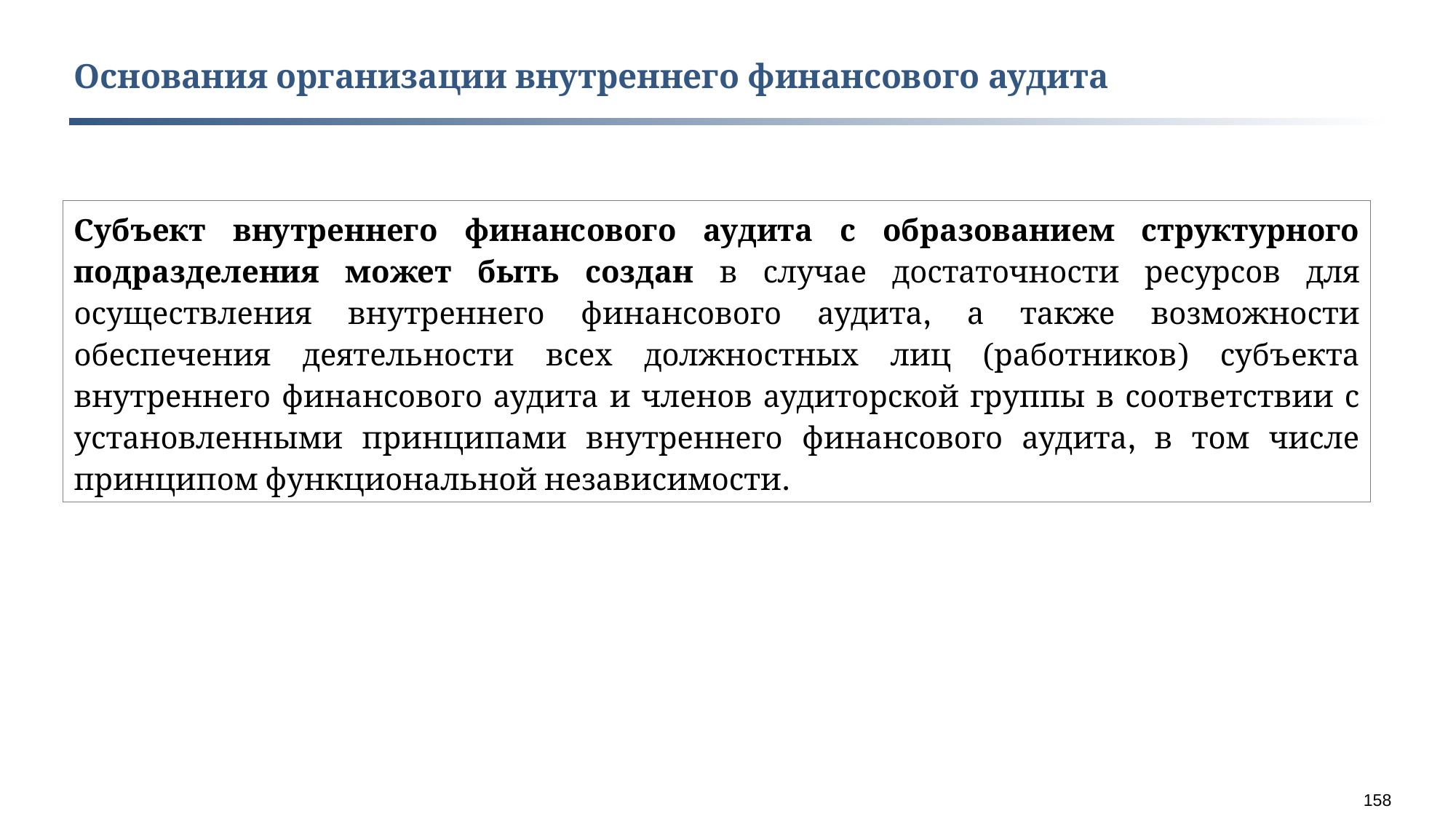

Основания организации внутреннего финансового аудита
Субъект внутреннего финансового аудита с образованием структурного подразделения может быть создан в случае достаточности ресурсов для осуществления внутреннего финансового аудита, а также возможности обеспечения деятельности всех должностных лиц (работников) субъекта внутреннего финансового аудита и членов аудиторской группы в соответствии с установленными принципами внутреннего финансового аудита, в том числе принципом функциональной независимости.